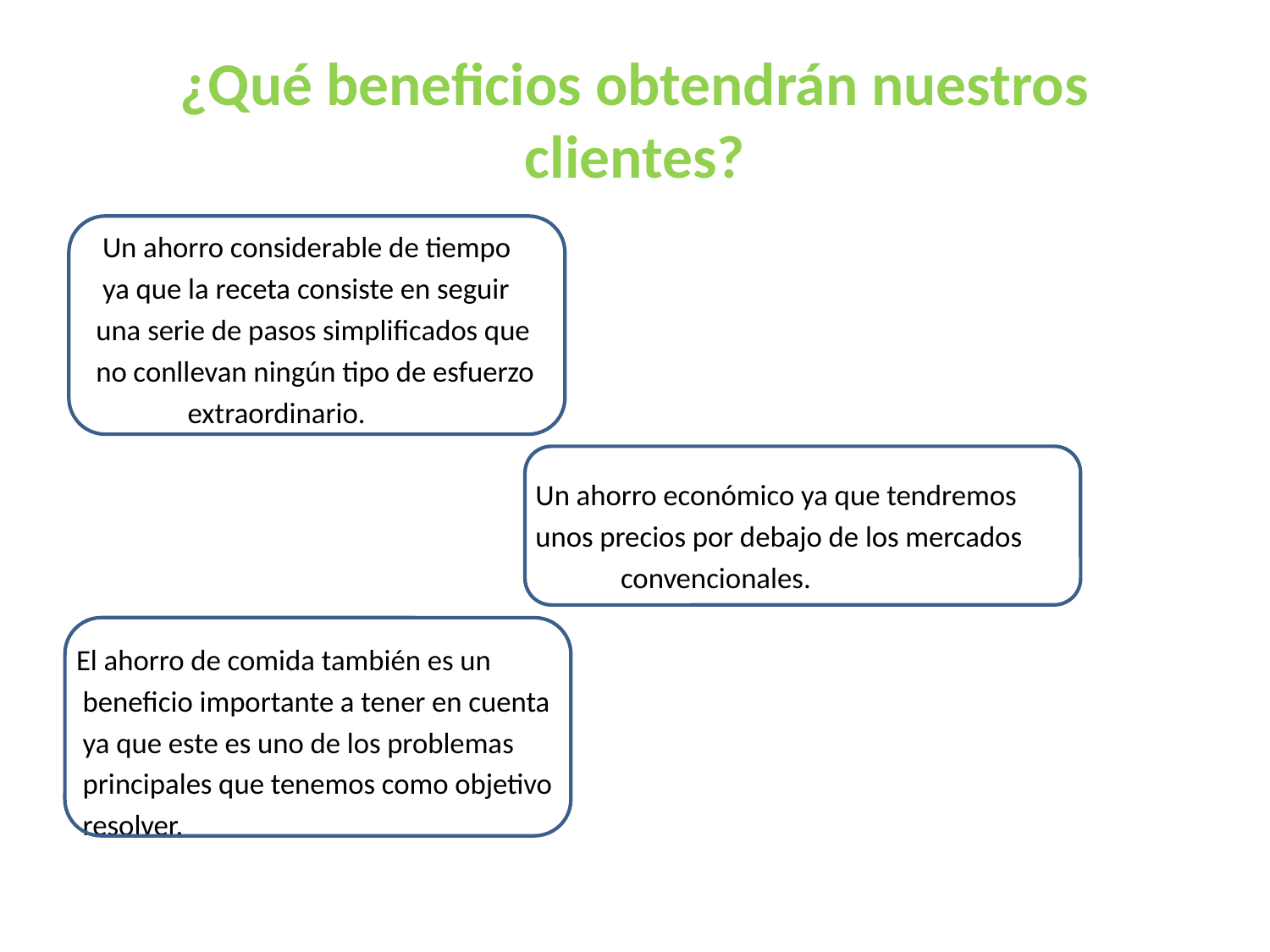

# ¿Qué beneficios obtendrán nuestros clientes?

    Un ahorro considerable de tiempo
    ya que la receta consiste en seguir
   una serie de pasos simplificados que
   no conllevan ningún tipo de esfuerzo
                 extraordinario.

                                                                      Un ahorro económico ya que tendremos
                                                                      unos precios por debajo de los mercados
                                                                                   convencionales.

El ahorro de comida también es un
 beneficio importante a tener en cuenta
 ya que este es uno de los problemas
 principales que tenemos como objetivo
 resolver.